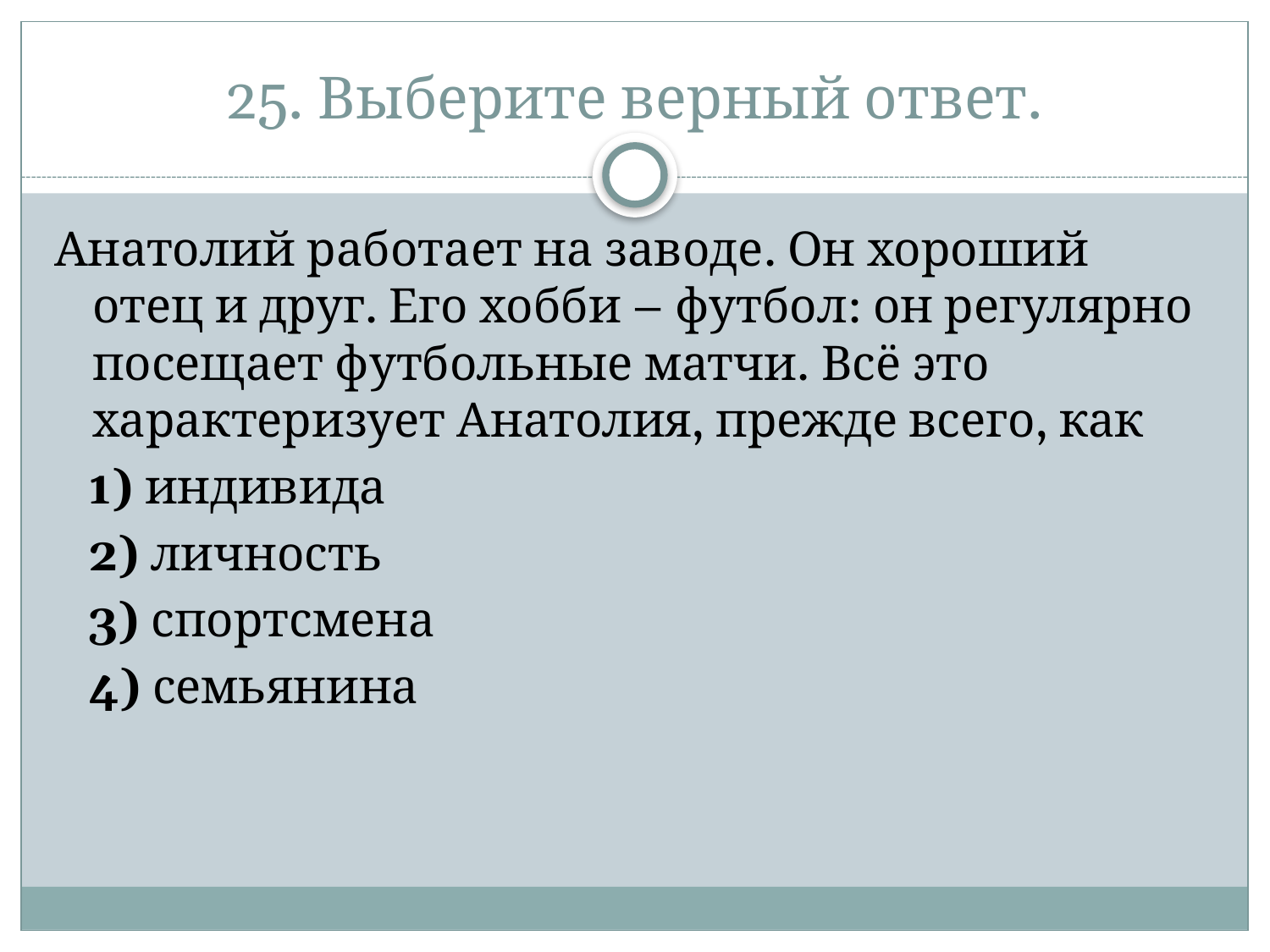

# 25. Выберите верный ответ.
Анатолий работает на заводе. Он хороший отец и друг. Его хобби – футбол: он регулярно посещает футбольные матчи. Всё это характеризует Анатолия, прежде всего, как
   1) индивида
   2) личность
   3) спортсмена
   4) семьянина